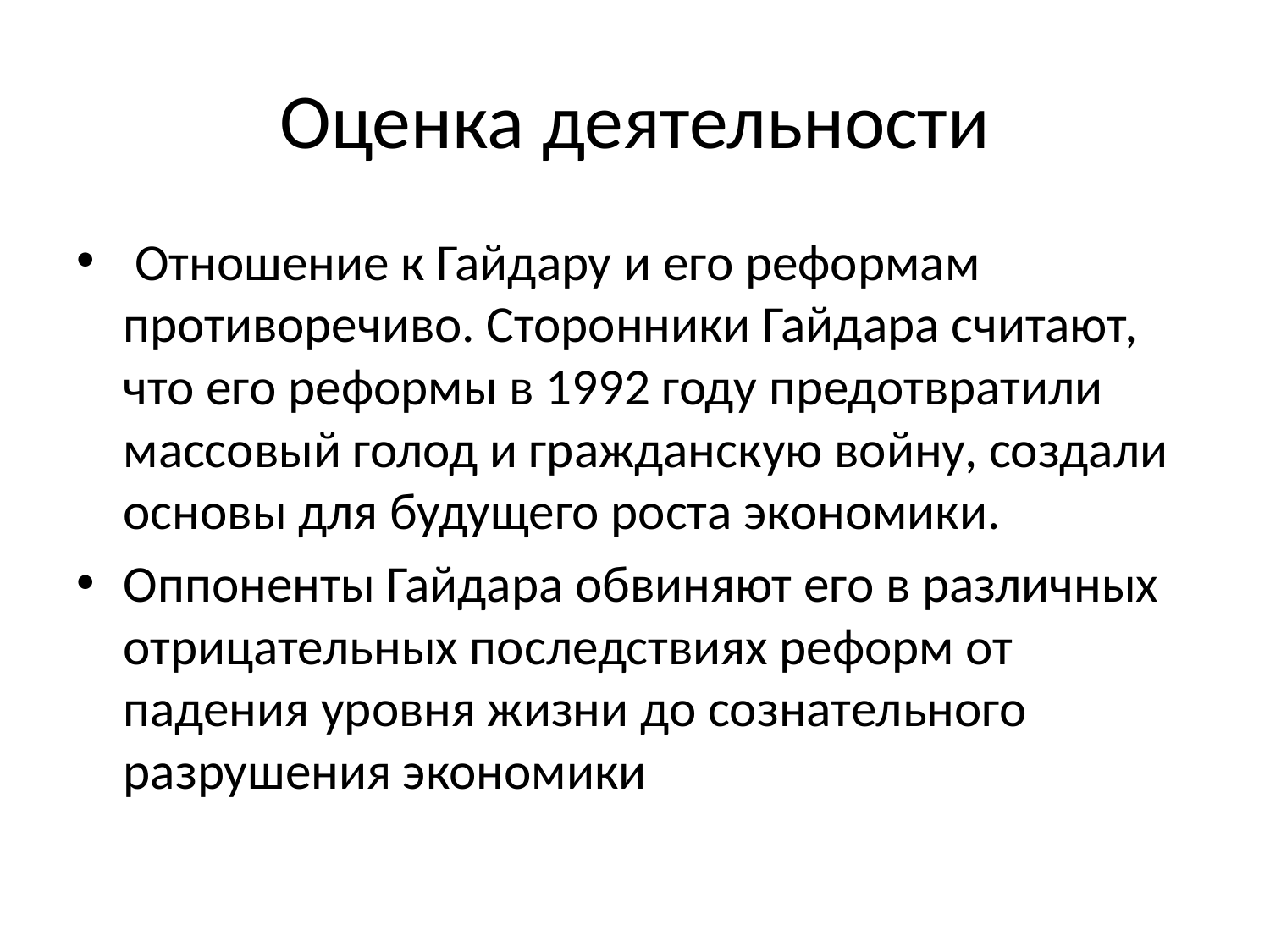

# Оценка деятельности
 Отношение к Гайдару и его реформам противоречиво. Сторонники Гайдара считают, что его реформы в 1992 году предотвратили массовый голод и гражданскую войну, создали основы для будущего роста экономики.
Оппоненты Гайдара обвиняют его в различных отрицательных последствиях реформ от падения уровня жизни до сознательного разрушения экономики